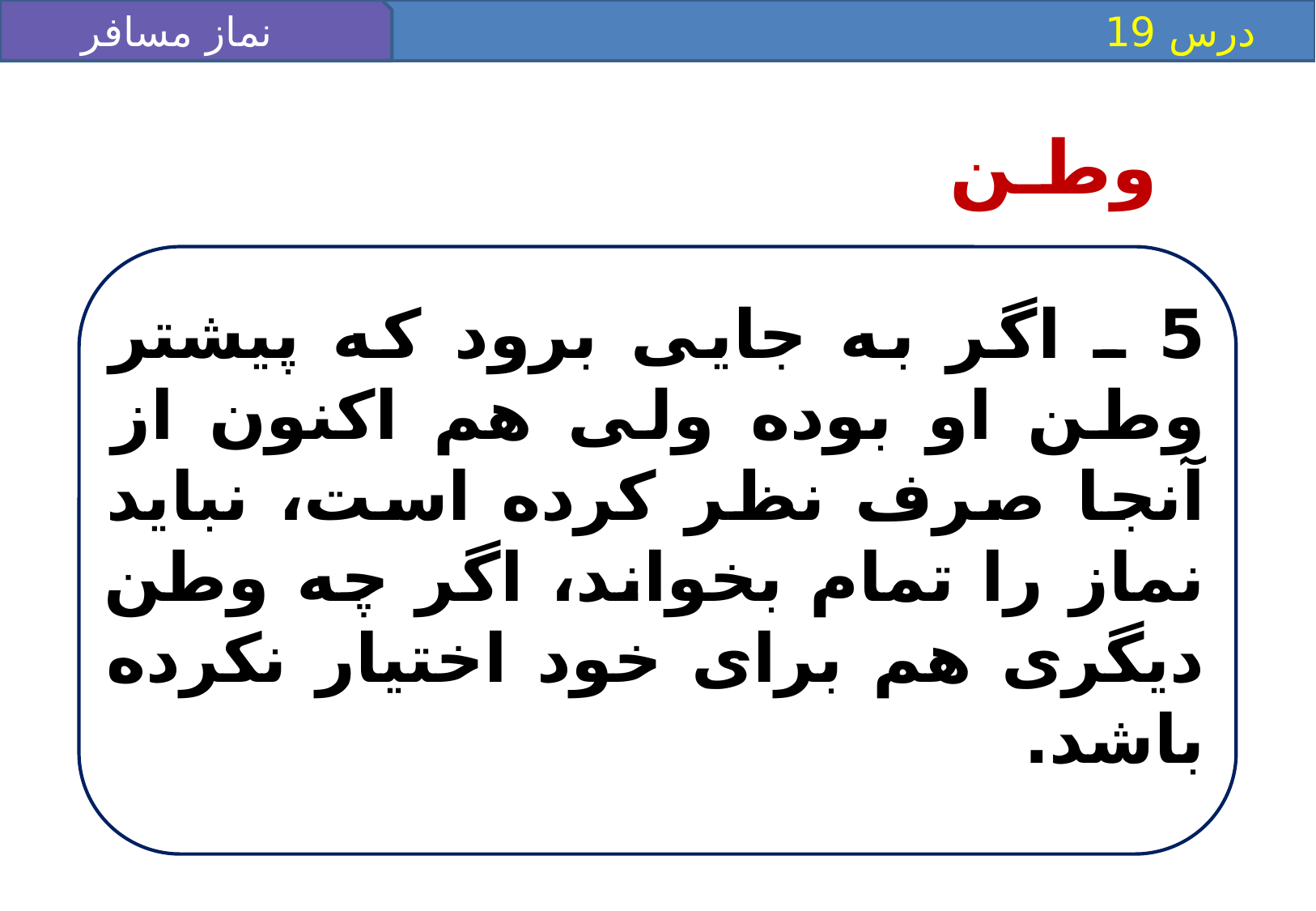

درس 19
نماز مسافر (2)
وطـن

5 ـ اگر به جايى برود كه پيشتر وطن او بوده ولى هم اكنون از آنجا صرف نظر كرده است، نبايد نماز را تمام بخواند، اگر چه وطن ديگرى هم براى خود اختيار نكرده باشد.